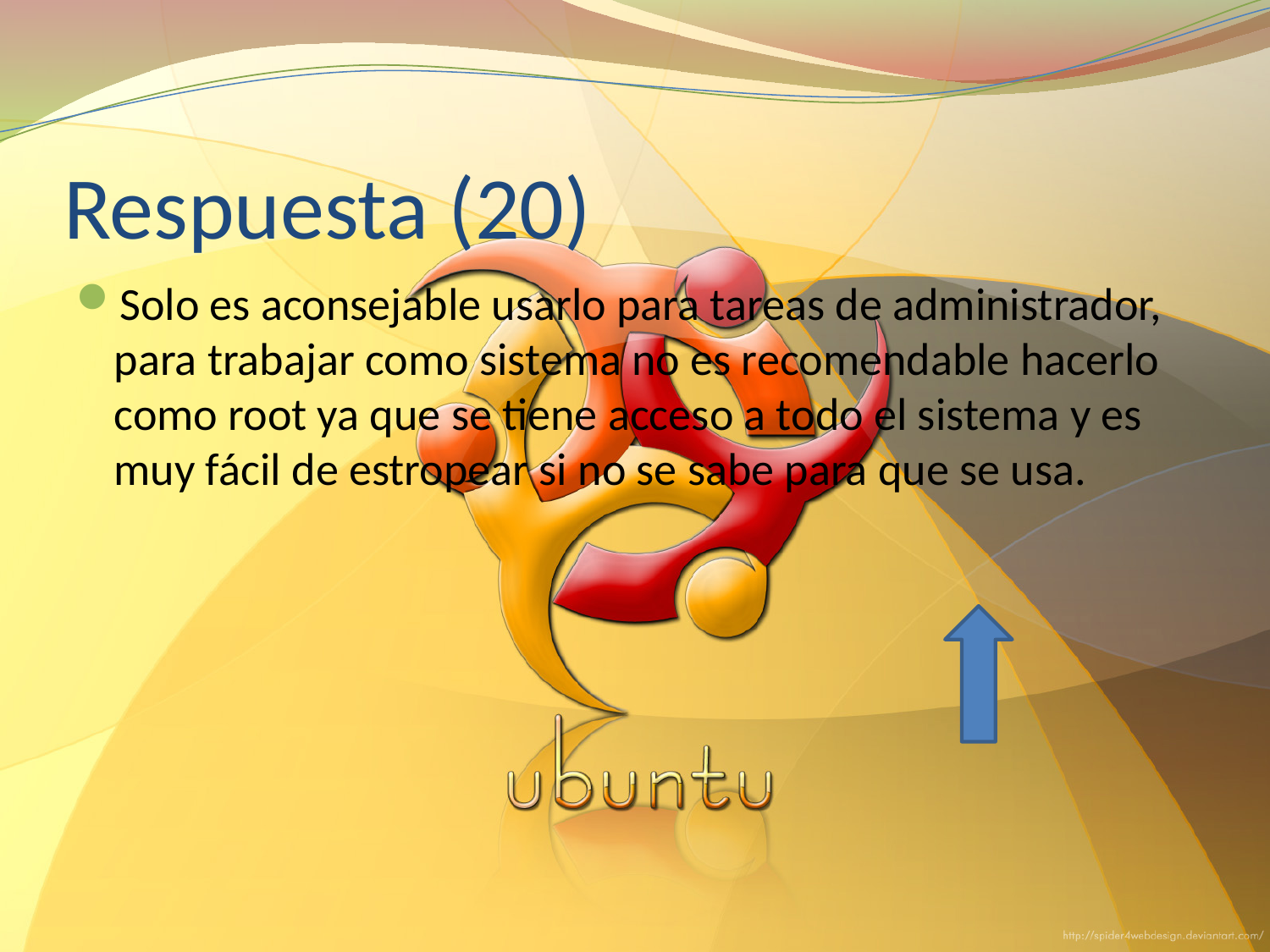

# Respuesta (20)
Solo es aconsejable usarlo para tareas de administrador, para trabajar como sistema no es recomendable hacerlo como root ya que se tiene acceso a todo el sistema y es muy fácil de estropear si no se sabe para que se usa.